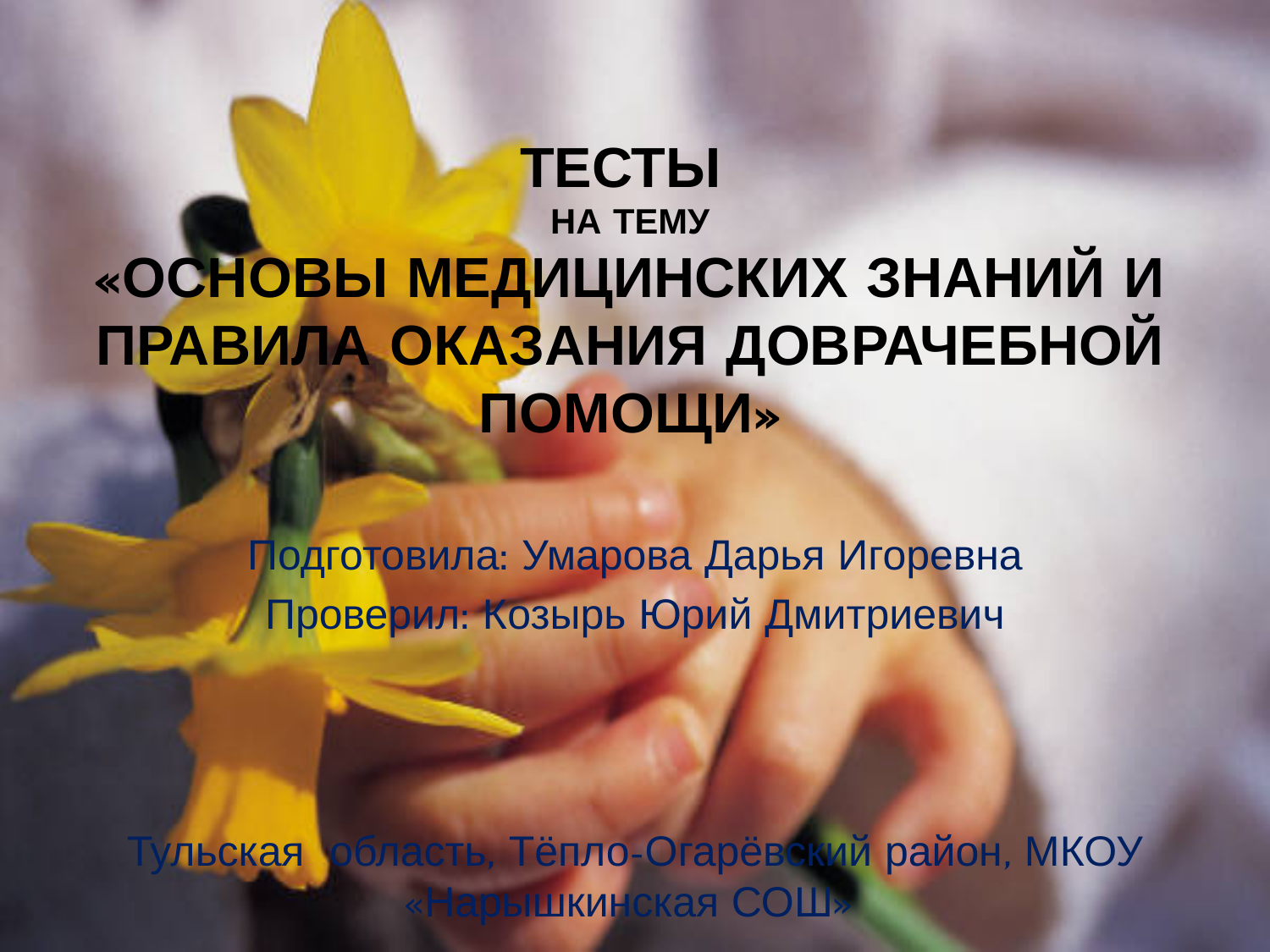

# Тесты на тему «Основы медицинских знаний и правила оказания доврачебной помощи»

Подготовила: Умарова Дарья Игоревна
Проверил: Козырь Юрий Дмитриевич

Тульская  область, Тёпло-Огарёвский район, МКОУ «Нарышкинская СОШ»